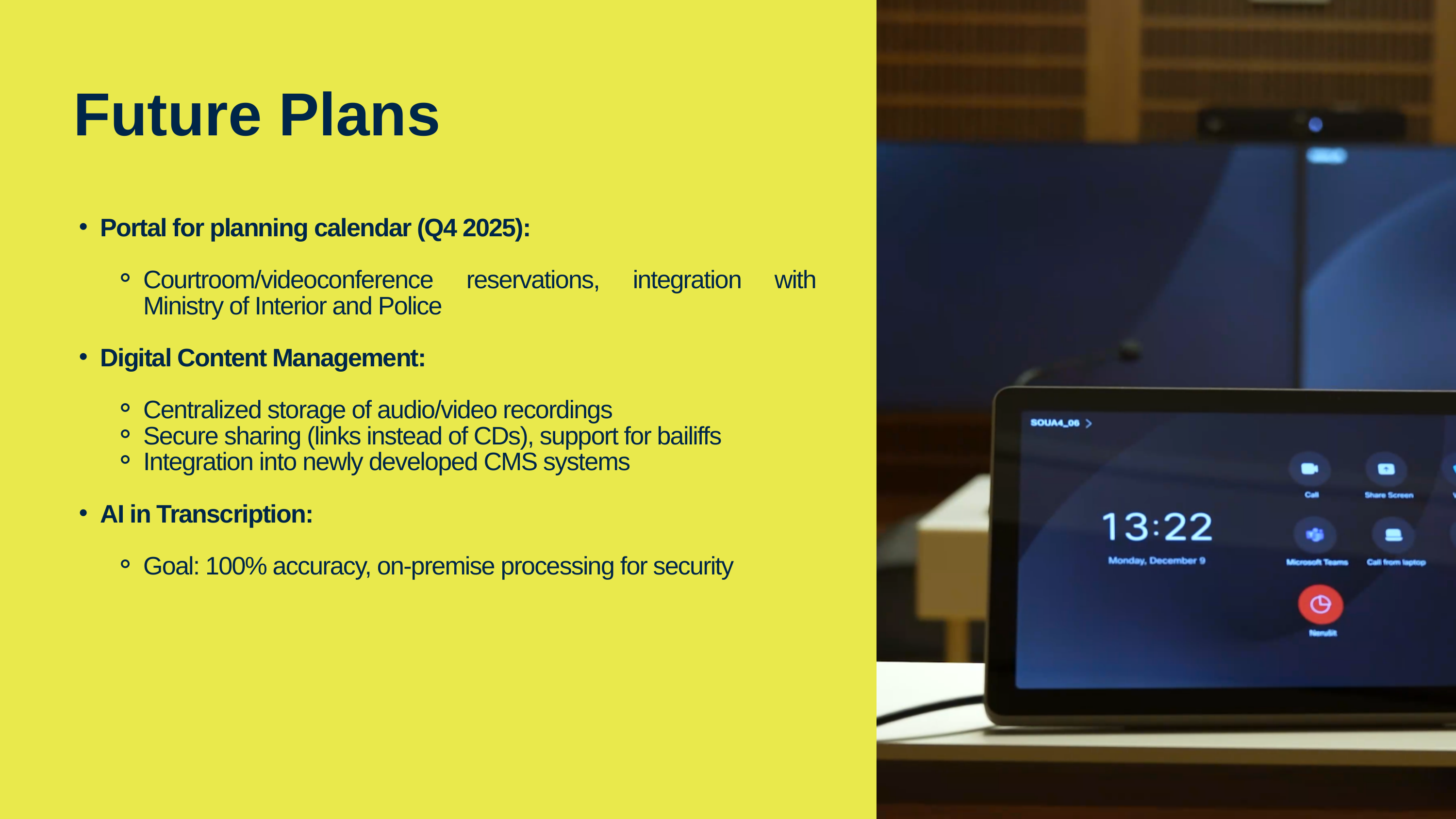

Future Plans
Portal for planning calendar (Q4 2025):

Courtroom/videoconference reservations, integration with Ministry of Interior and Police

Digital Content Management:

Centralized storage of audio/video recordings
Secure sharing (links instead of CDs), support for bailiffs
Integration into newly developed CMS systems

AI in Transcription:

Goal: 100% accuracy, on-premise processing for security